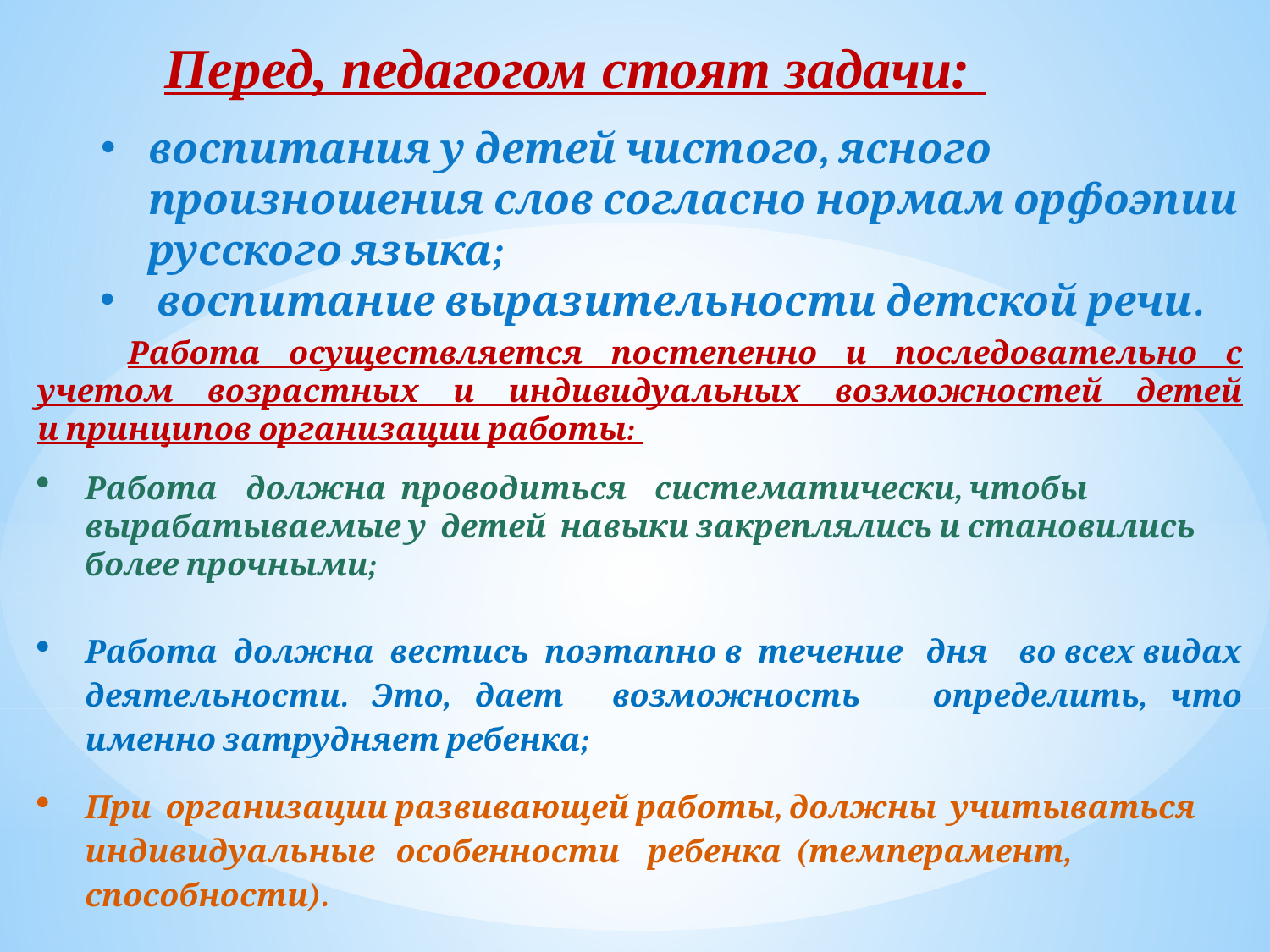

Перед, педагогом стоят задачи:

воспитания у детей чистого, ясного произношения слов согласно нормам орфоэпии русского языка;
 воспитание выразительности детской речи.
 Работа осуществляется постепенно и последовательно с учетом возрастных и индивидуальных возможностей детей и принципов организации работы:

Работа    должна  проводиться    систематически, чтобы вырабатываемые у  детей  навыки закреплялись и становились более прочными;

Работа  должна  вестись  поэтапно в  течение   дня    во всех видах деятельности. Это, дает  возможность   определить, что именно затрудняет ребенка;

При  организации развивающей работы, должны  учитываться индивидуальные   особенности    ребенка  (темперамент, способности).